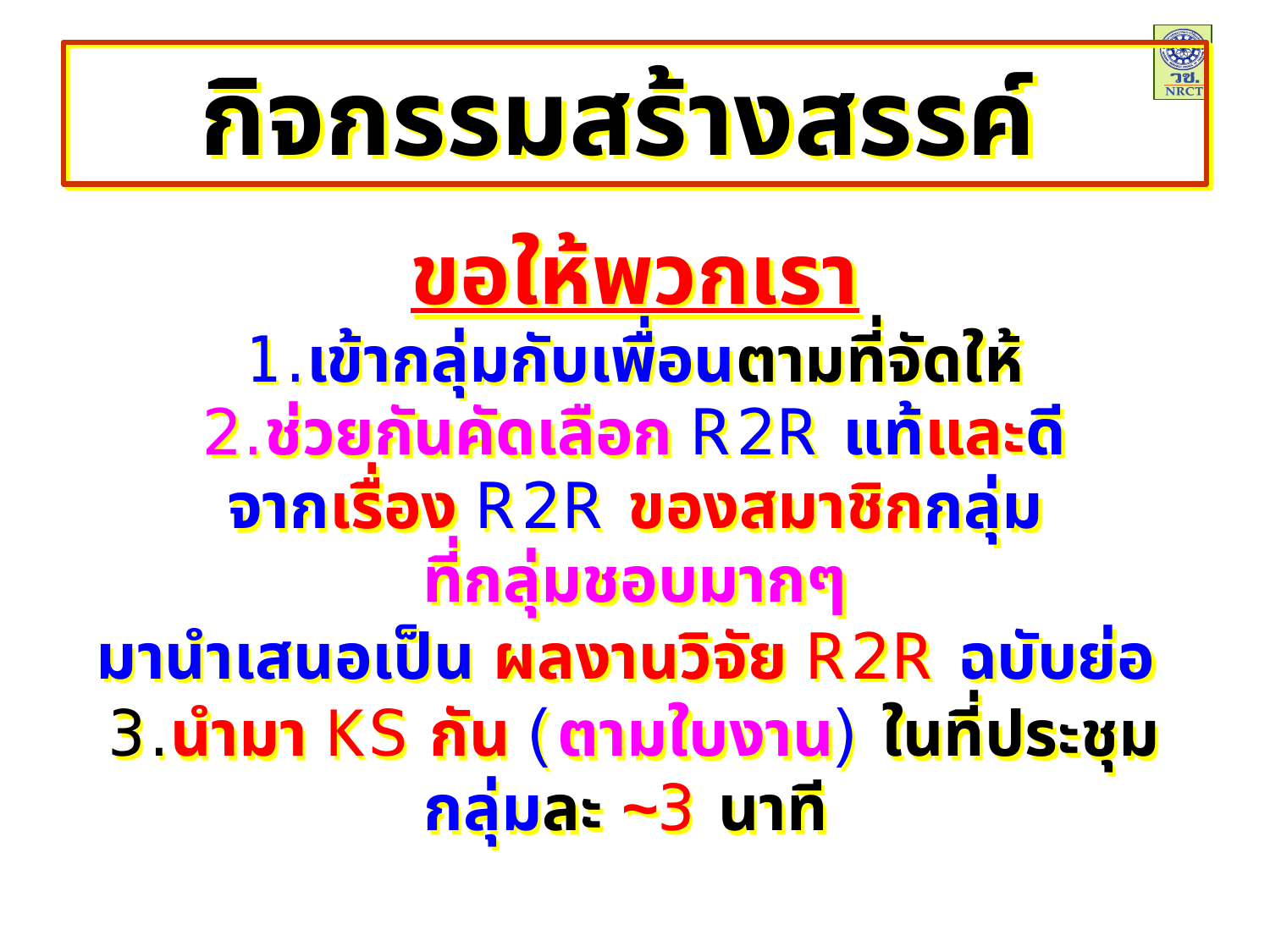

# กิจกรรมสร้างสรรค์
ขอให้พวกเรา
1.เข้ากลุ่มกับเพื่อนตามที่จัดให้
2.ช่วยกันคัดเลือก R2R แท้และดี
จากเรื่อง R2R ของสมาชิกกลุ่ม
ที่กลุ่มชอบมากๆ
มานำเสนอเป็น ผลงานวิจัย R2R ฉบับย่อ
3.นำมา KS กัน (ตามใบงาน) ในที่ประชุม
กลุ่มละ ~3 นาที